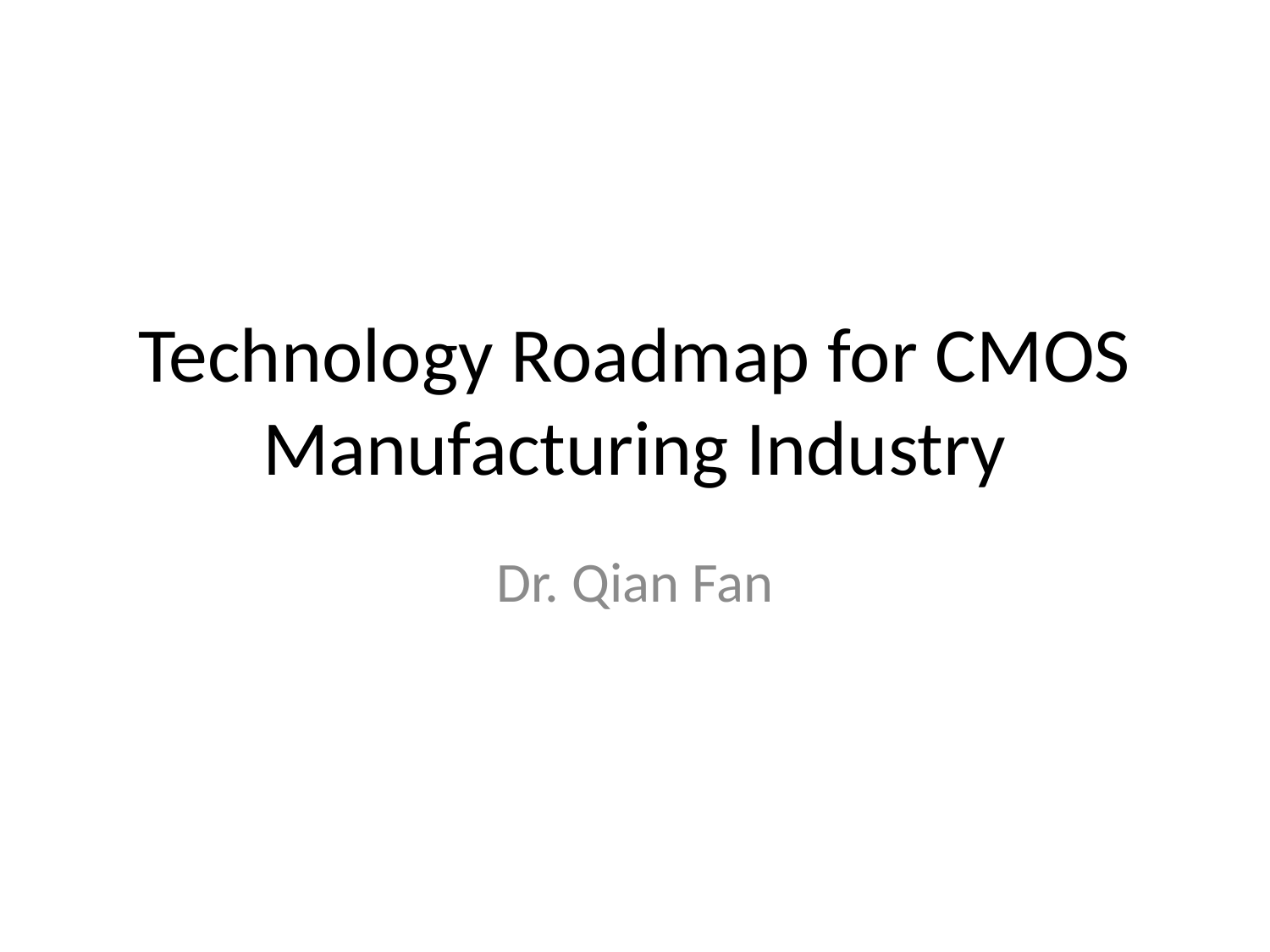

# Technology Roadmap for CMOS Manufacturing Industry
Dr. Qian Fan